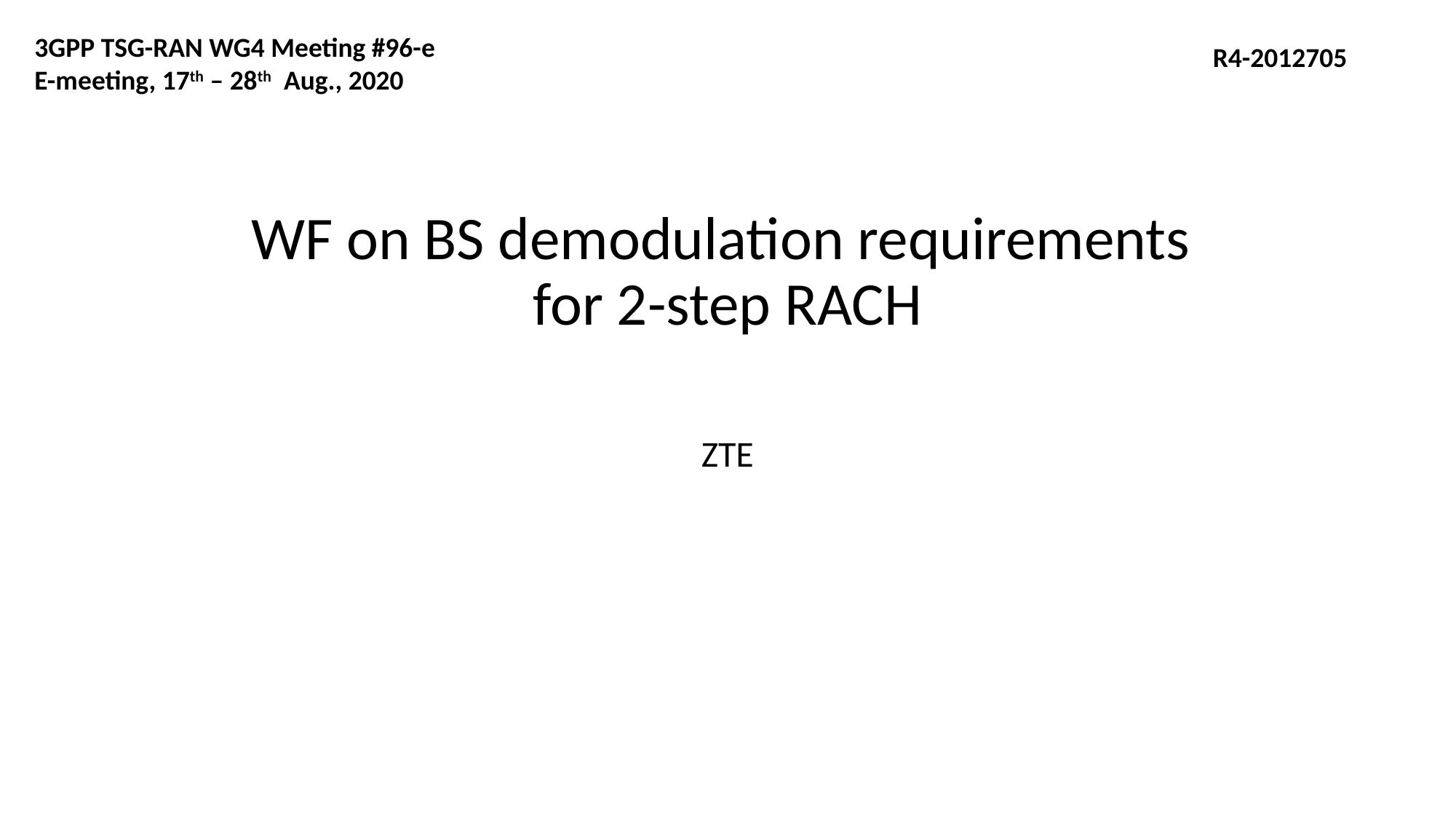

3GPP TSG-RAN WG4 Meeting #96-e
E-meeting, 17th – 28th  Aug., 2020

R4-2012705
# WF on BS demodulation requirements for 2-step RACH
ZTE